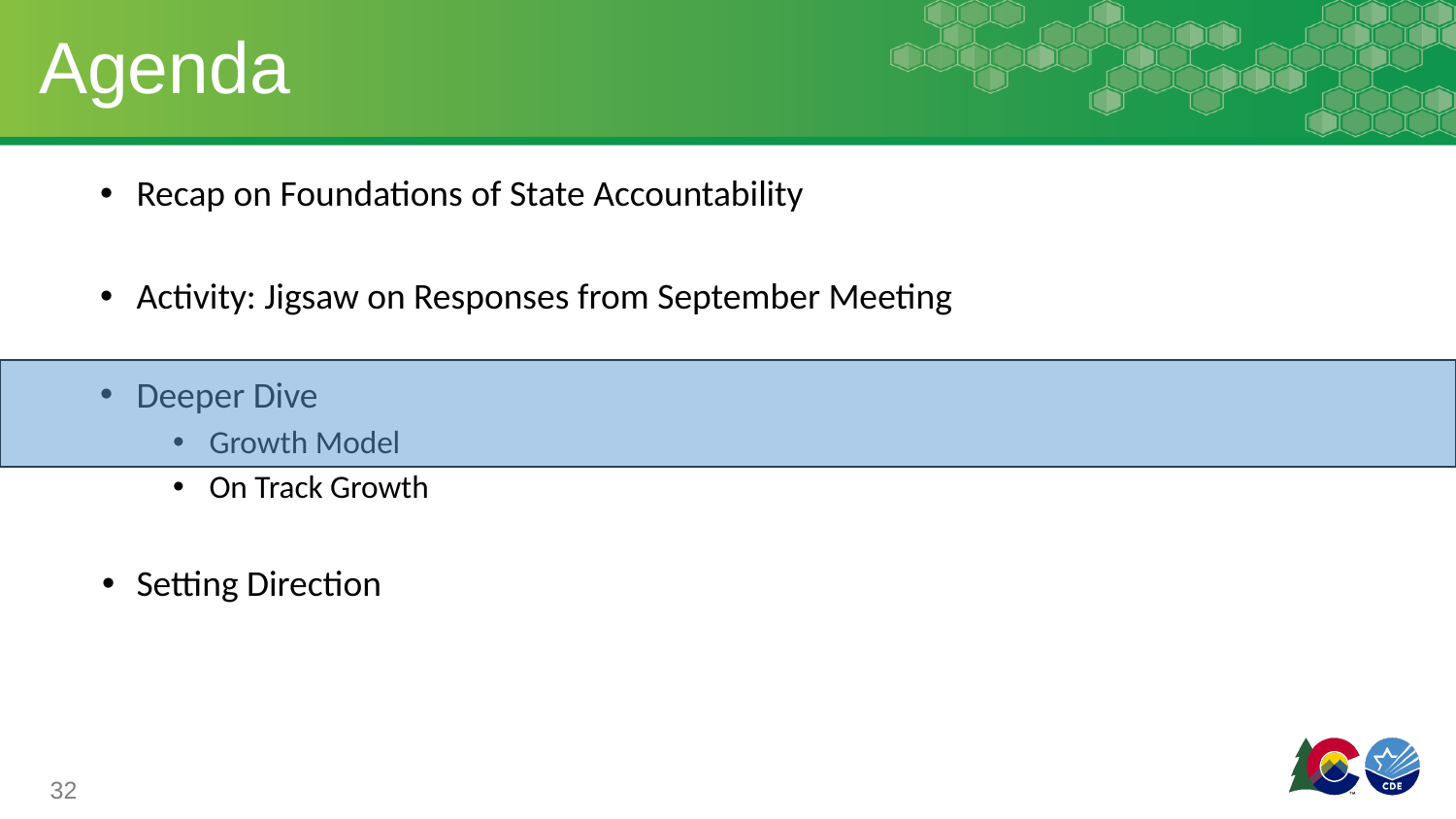

# Agenda
Recap on Foundations of State Accountability
Activity: Jigsaw on Responses from September Meeting
Deeper Dive
Growth Model
On Track Growth

Setting Direction

32